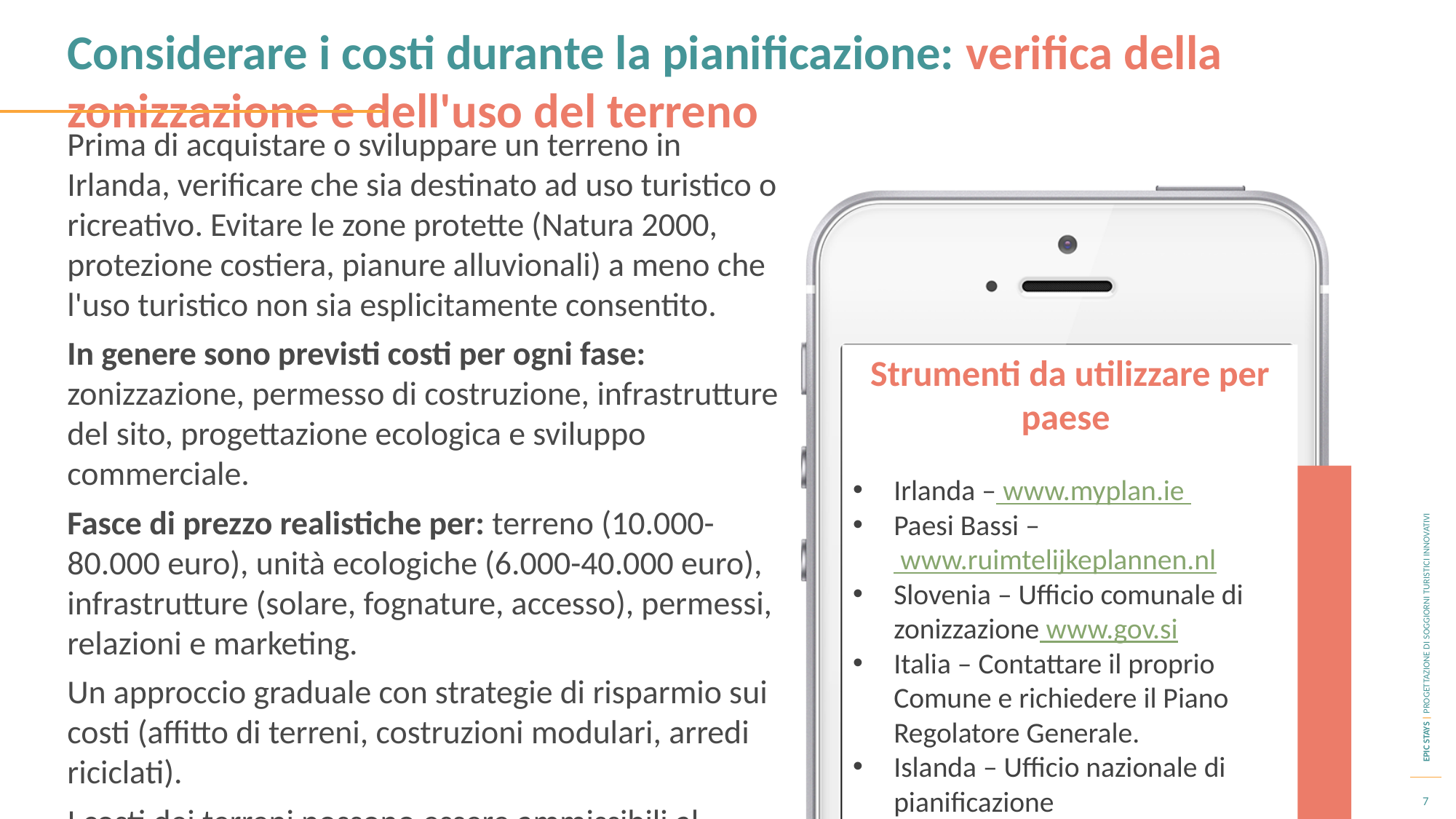

Considerare i costi durante la pianificazione: verifica della zonizzazione e dell'uso del terreno

Prima di acquistare o sviluppare un terreno in Irlanda, verificare che sia destinato ad uso turistico o ricreativo. Evitare le zone protette (Natura 2000, protezione costiera, pianure alluvionali) a meno che l'uso turistico non sia esplicitamente consentito.
In genere sono previsti costi per ogni fase: zonizzazione, permesso di costruzione, infrastrutture del sito, progettazione ecologica e sviluppo commerciale.
Fasce di prezzo realistiche per: terreno (10.000-80.000 euro), unità ecologiche (6.000-40.000 euro), infrastrutture (solare, fognature, accesso), permessi, relazioni e marketing.
Un approccio graduale con strategie di risparmio sui costi (affitto di terreni, costruzioni modulari, arredi riciclati).
I costi dei terreni possono essere ammissibili al sostegno del programma LEADER in Irlanda.
Strumenti da utilizzare per paese

Irlanda – www.myplan.ie
Paesi Bassi – www.ruimtelijkeplannen.nl
Slovenia – Ufficio comunale di zonizzazione www.gov.si
Italia – Contattare il proprio Comune e richiedere il Piano Regolatore Generale.
Islanda – Ufficio nazionale di pianificazione www.skipulagsstofnun.is

7